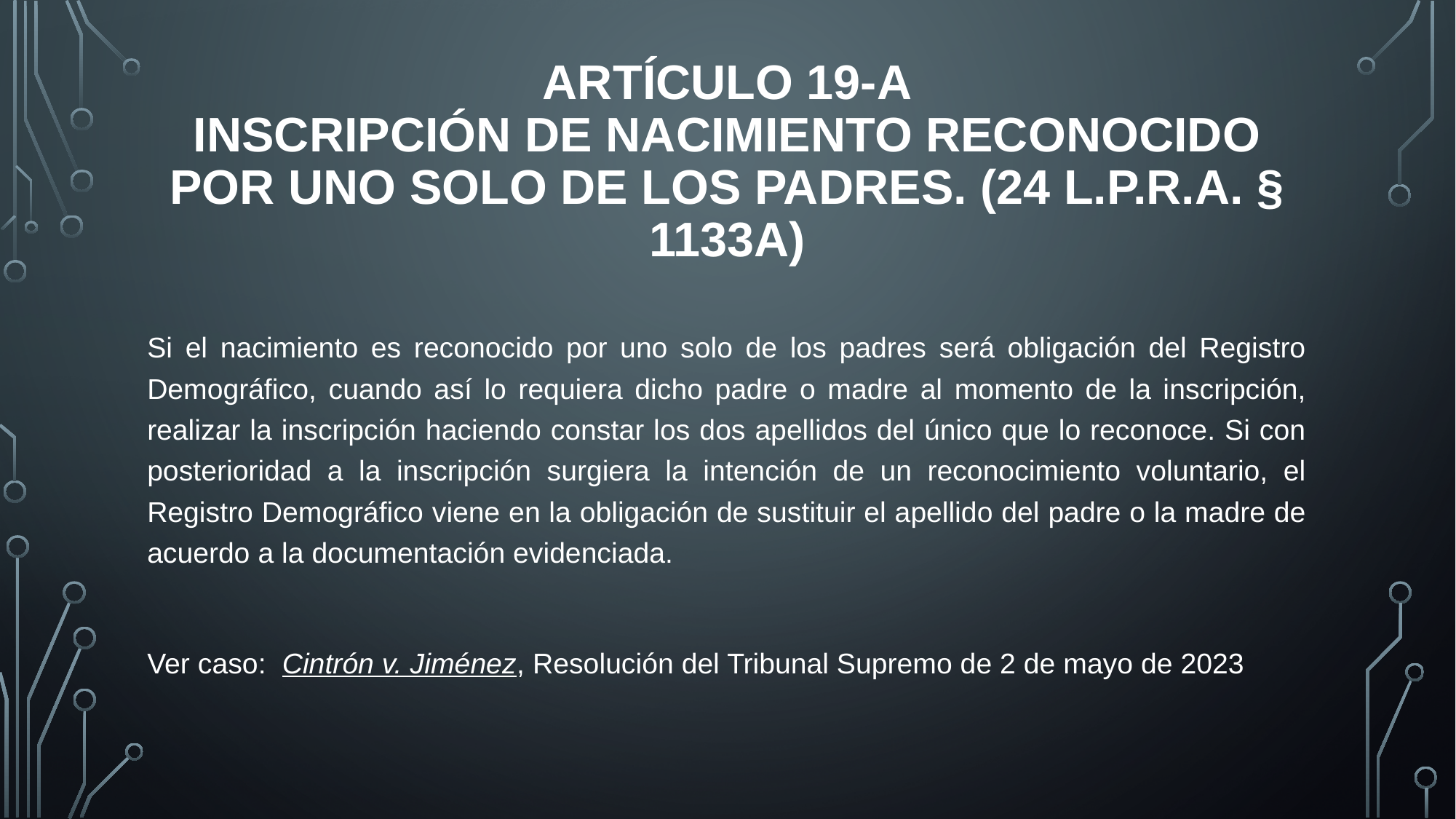

# Artículo 19-A Inscripción de nacimiento reconocido por uno solo de los padres. (24 L.P.R.A. § 1133a)

Si el nacimiento es reconocido por uno solo de los padres será obligación del Registro Demográfico, cuando así lo requiera dicho padre o madre al momento de la inscripción, realizar la inscripción haciendo constar los dos apellidos del único que lo reconoce. Si con posterioridad a la inscripción surgiera la intención de un reconocimiento voluntario, el Registro Demográfico viene en la obligación de sustituir el apellido del padre o la madre de acuerdo a la documentación evidenciada.

Ver caso:  Cintrón v. Jiménez, Resolución del Tribunal Supremo de 2 de mayo de 2023